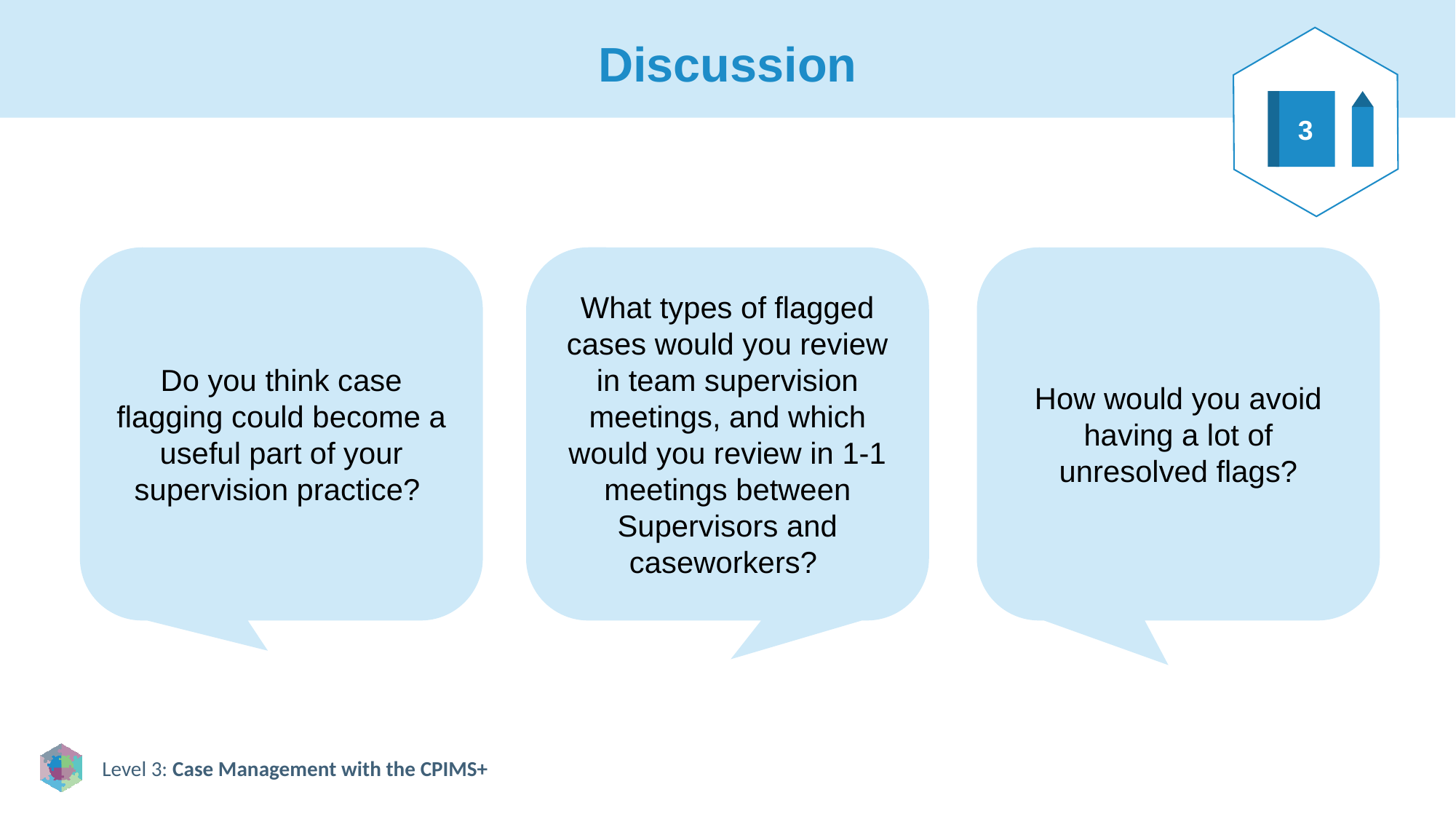

# Discussion

3

Do you think case flagging could become a useful part of your supervision practice?
What types of flagged cases would you review in team supervision meetings, and which would you review in 1-1 meetings between Supervisors and caseworkers?
How would you avoid having a lot of unresolved flags?